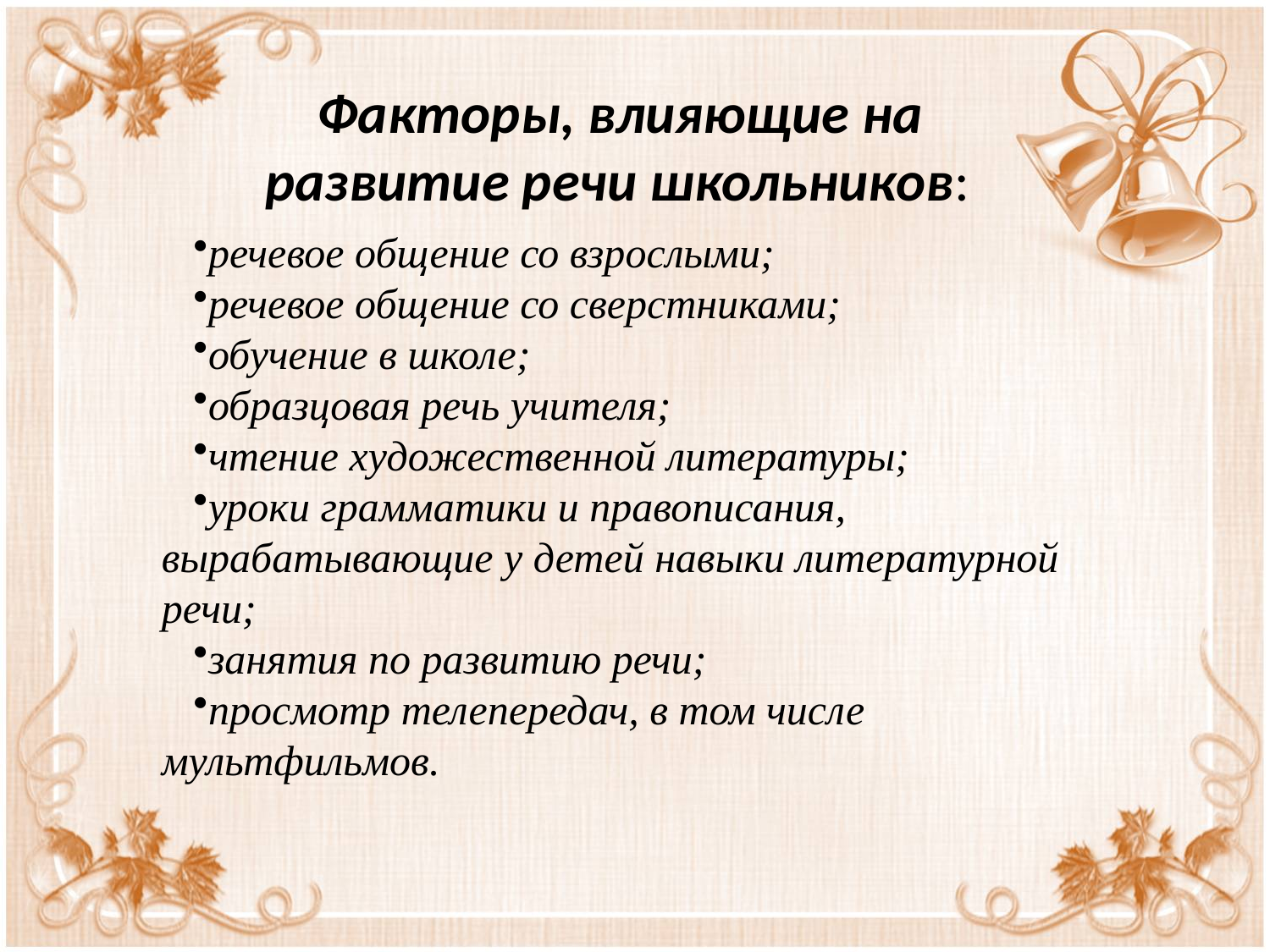

Факторы, влияющие на развитие речи школьников:
речевое общение со взрослыми;
речевое общение со сверстниками;
обучение в школе;
образцовая речь учителя;
чтение художественной литературы;
уроки грамматики и правописания, вырабатывающие у детей навыки литературной речи;
занятия по развитию речи;
просмотр телепередач, в том числе мультфильмов.